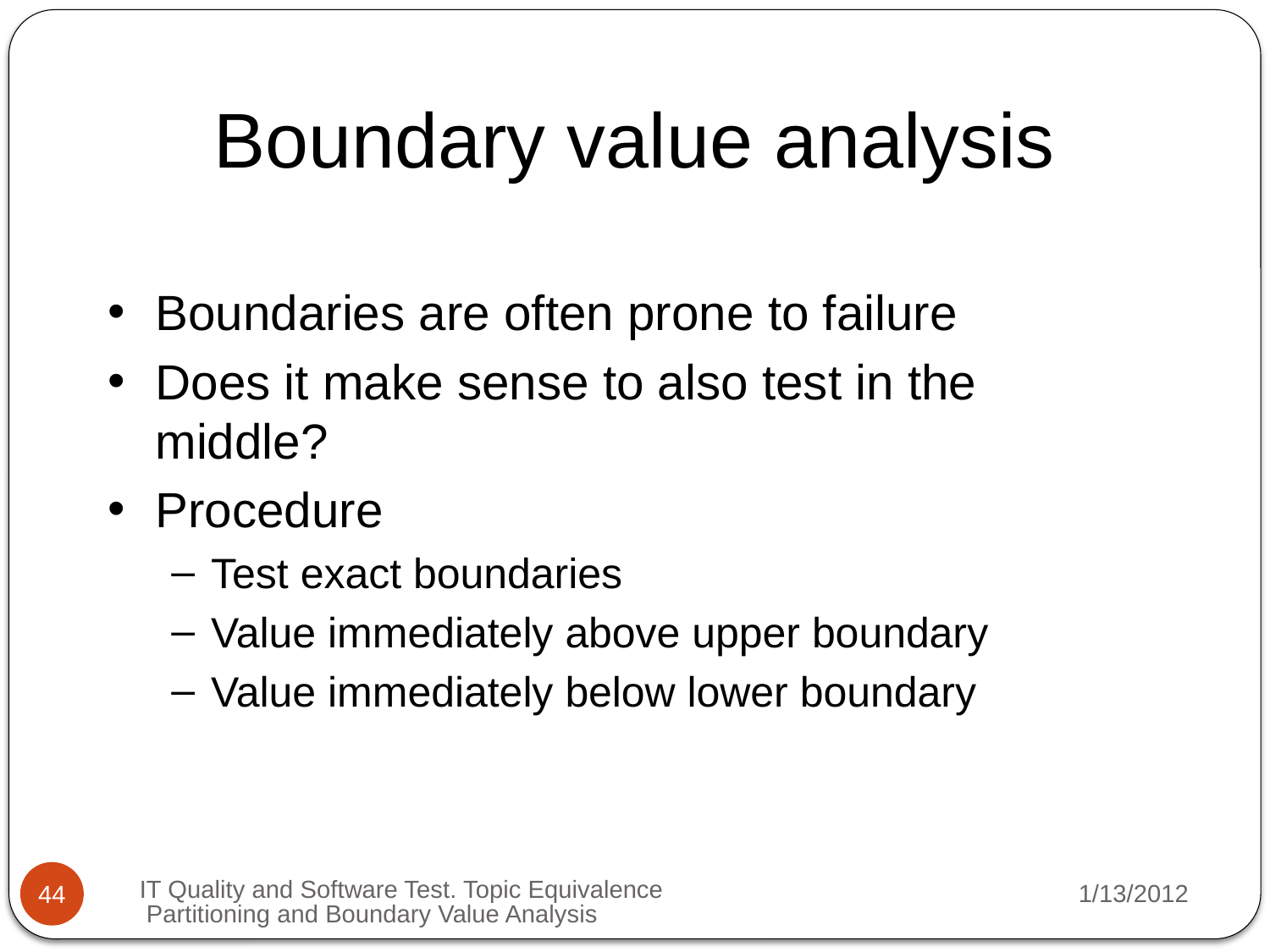

Boundary value analysis
Boundaries are often prone to failure
Does it make sense to also test in the middle?
Procedure
Test exact boundaries
Value immediately above upper boundary
Value immediately below lower boundary
IT Quality and Software Test. Topic Equivalence Partitioning and Boundary Value Analysis
1/13/2012
44